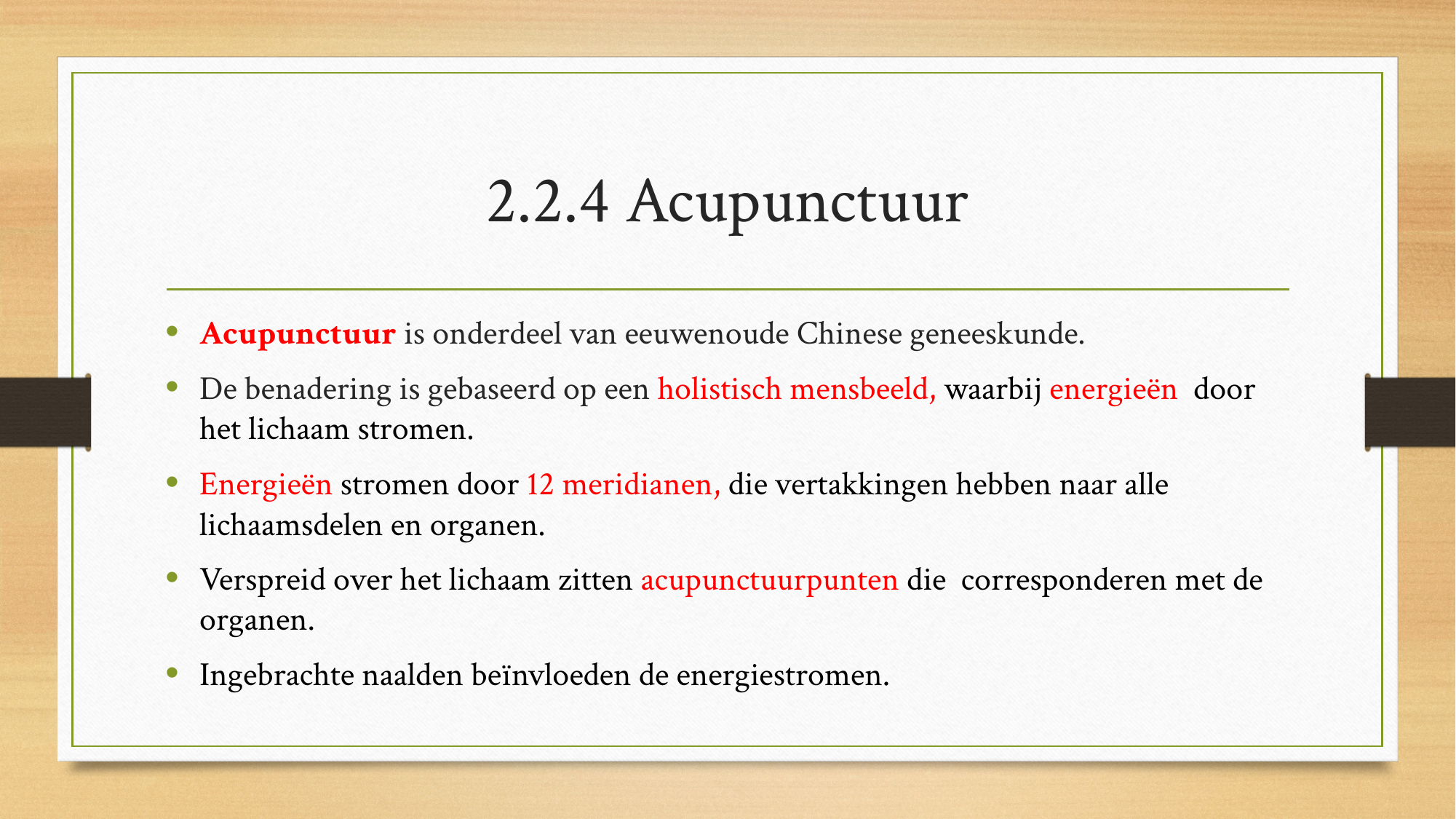

# 2.2.4 Acupunctuur
Acupunctuur is onderdeel van eeuwenoude Chinese geneeskunde.
De benadering is gebaseerd op een holistisch mensbeeld, waarbij energieën  door het lichaam stromen.
Energieën stromen door 12 meridianen, die vertakkingen hebben naar alle lichaamsdelen en organen.
Verspreid over het lichaam zitten acupunctuurpunten die  corresponderen met de organen.
Ingebrachte naalden beïnvloeden de energiestromen.